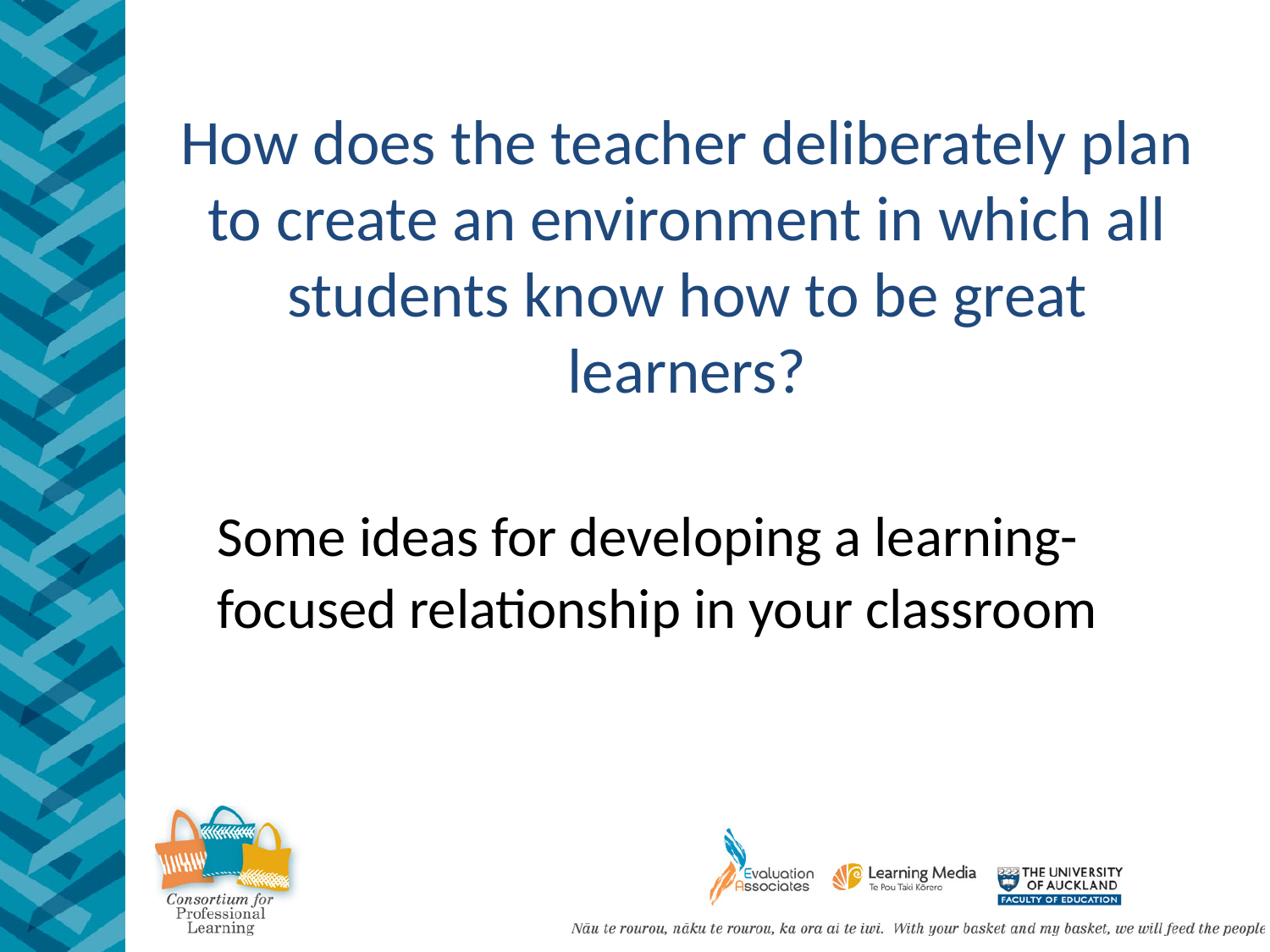

How does the teacher deliberately plan to create an environment in which all students know how to be great learners?
	Some ideas for developing a learning-focused relationship in your classroom